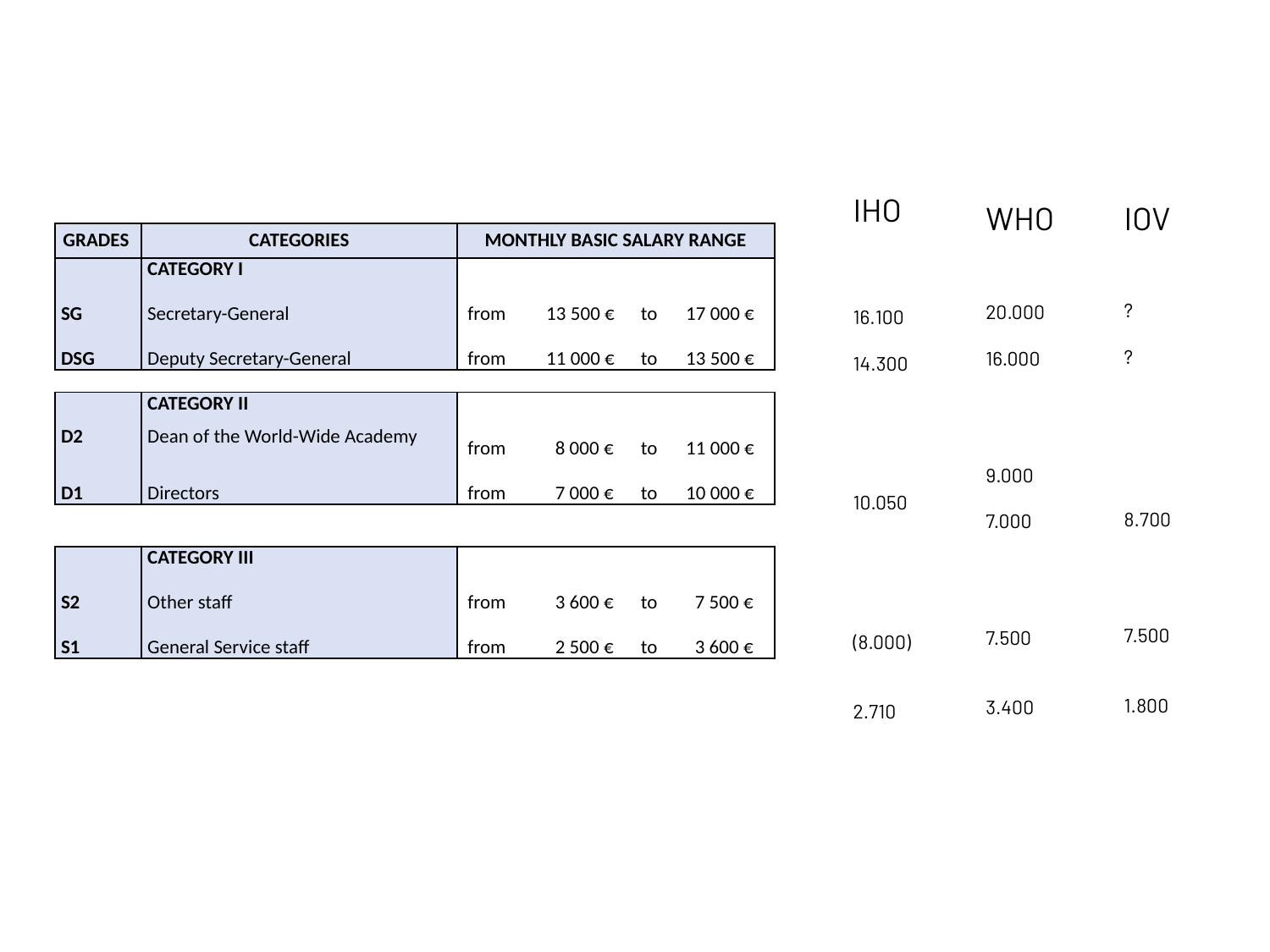

IHO

16.100

14.300

10.050

(8.000)

2.710

WHO

20.000

16.000

9.000

7.000

7.500

3.400
IOV

?

?

8.700

7.500

1.800
| GRADES | CATEGORIES | MONTHLY BASIC SALARY RANGE |  |  |  |
| --- | --- | --- | --- | --- | --- |
|  | CATEGORY I |  |  |  |  |
| SG | Secretary-General | from | 13 500 € | to | 17 000 € |
| DSG | Deputy Secretary-General | from | 11 000 € | to | 13 500 € |
|  |  |  |  |  |  |
|  | CATEGORY II |  |  |  |  |
| D2 | Dean of the World-Wide Academy | from | 8 000 € | to | 11 000 € |
| D1 | Directors | from | 7 000 € | to | 10 000 € |
|  |  |  |  |  |  |
|  |  |  |  |  |  |
|  | CATEGORY III |  |  |  |  |
| S2 | Other staff | from | 3 600 € | to | 7 500 € |
| S1 | General Service staff | from | 2 500 € | to | 3 600 € |